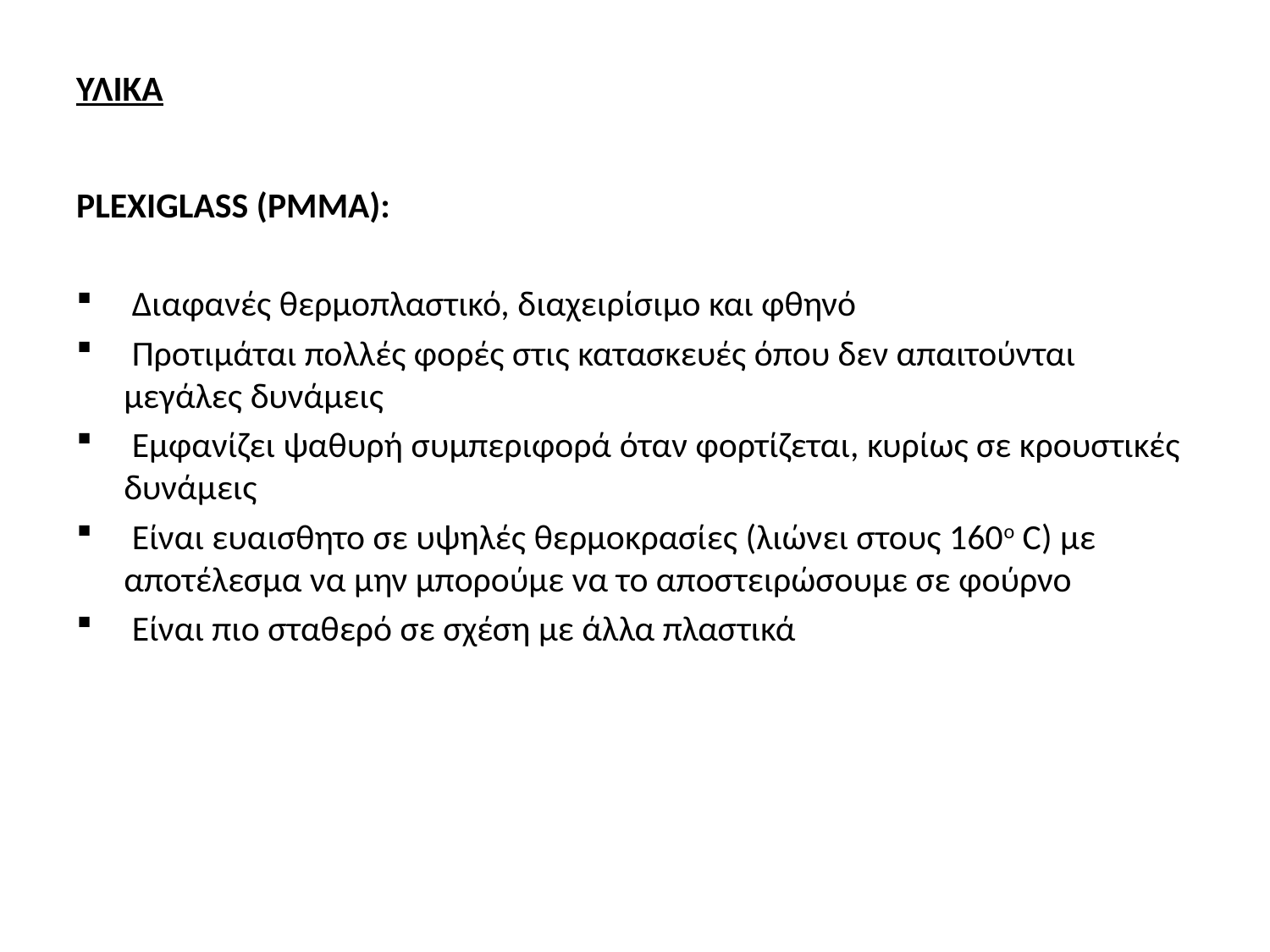

# ΥΛΙΚΑ
PLEXIGLASS (PMMA):

 Διαφανές θερμοπλαστικό, διαχειρίσιμο και φθηνό
 Προτιμάται πολλές φορές στις κατασκευές όπου δεν απαιτούνται μεγάλες δυνάμεις
 Εμφανίζει ψαθυρή συμπεριφορά όταν φορτίζεται, κυρίως σε κρουστικές δυνάμεις
 Είναι ευαισθητο σε υψηλές θερμοκρασίες (λιώνει στους 160ο C) με αποτέλεσμα να μην μπορούμε να το αποστειρώσουμε σε φούρνο
 Είναι πιο σταθερό σε σχέση με άλλα πλαστικά